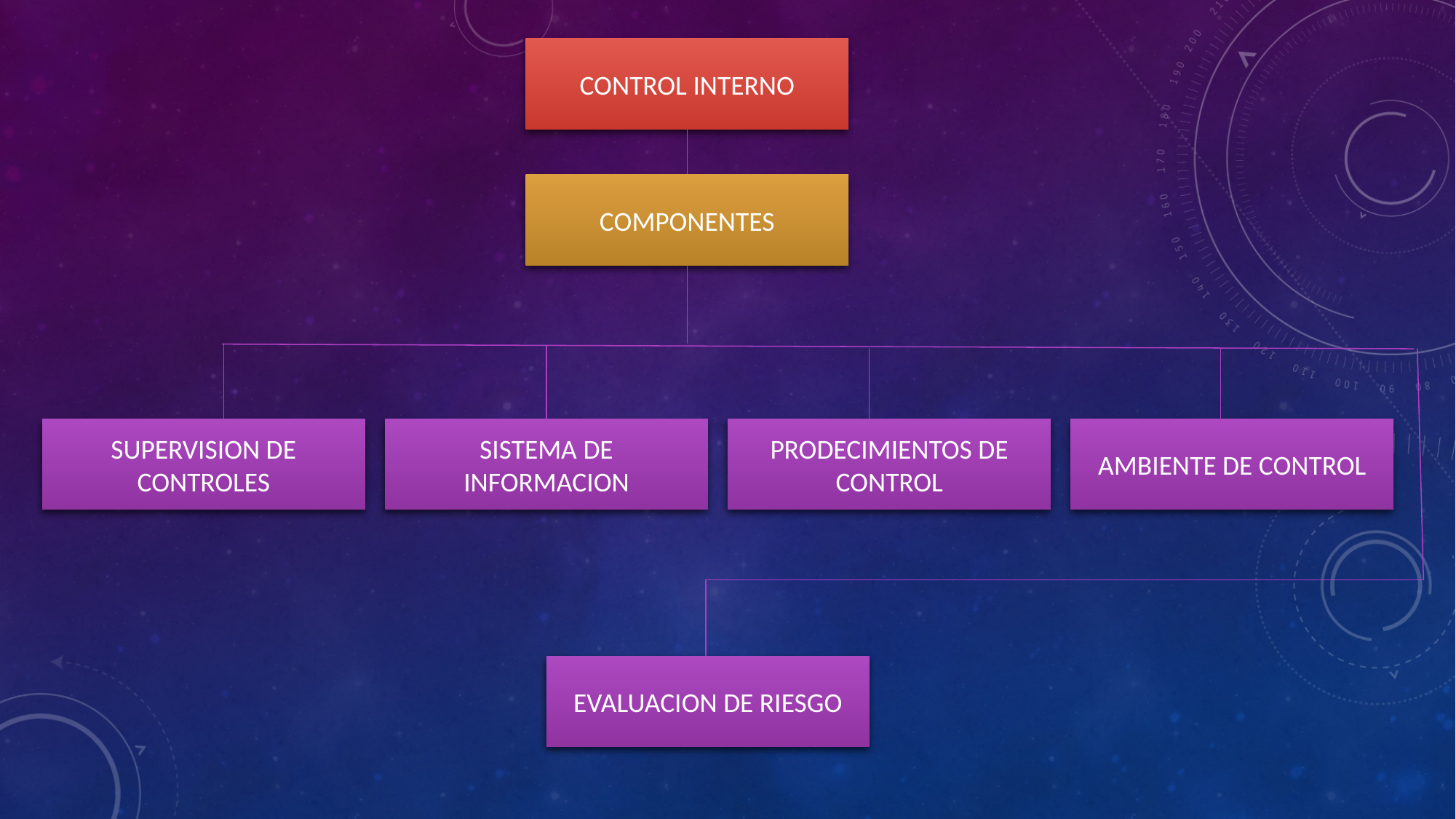

CONTROL INTERNO
COMPONENTES
PRODECIMIENTOS DE CONTROL
AMBIENTE DE CONTROL
SUPERVISION DE CONTROLES
SISTEMA DE INFORMACION
EVALUACION DE RIESGO